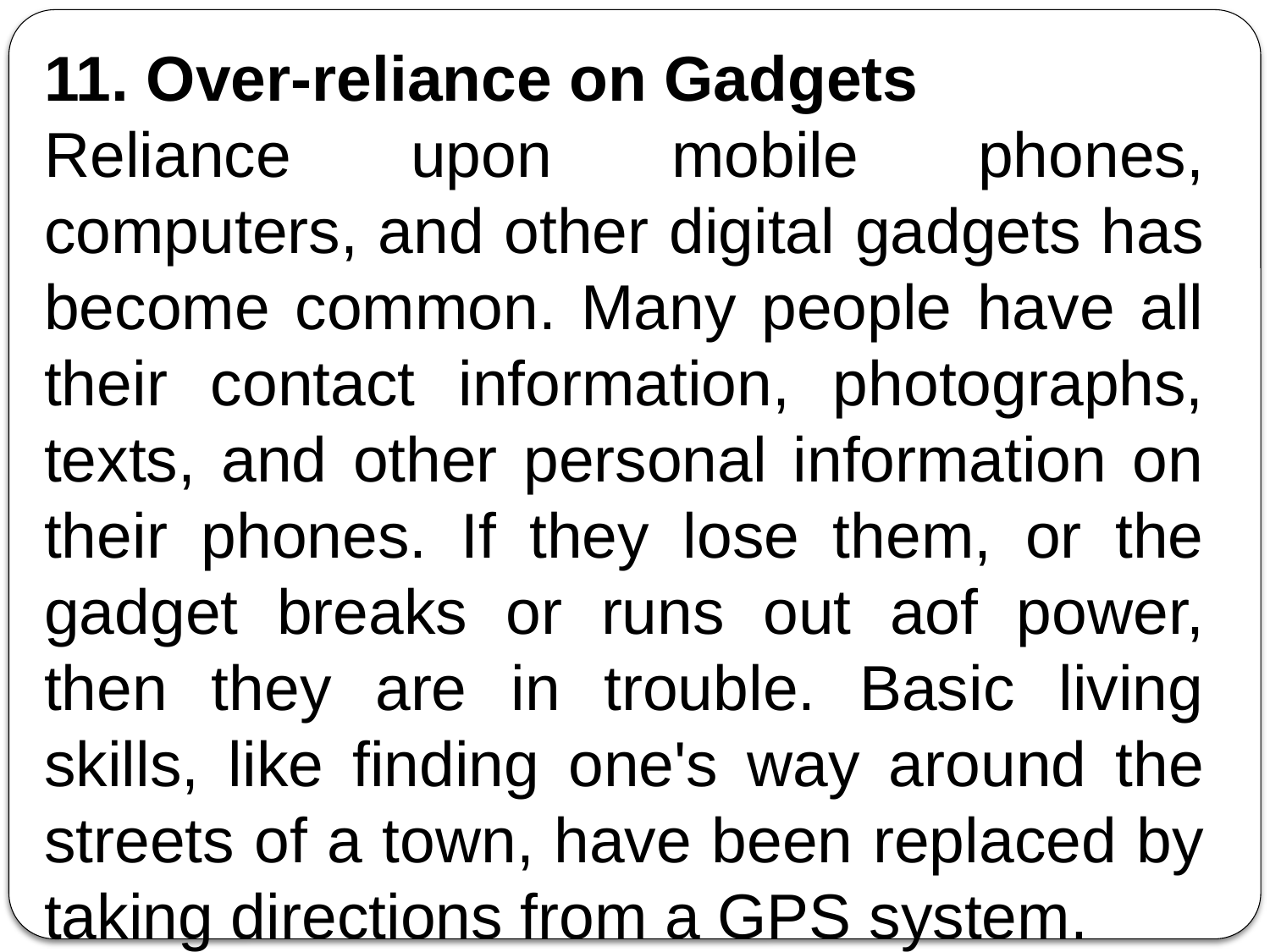

11. Over-reliance on Gadgets
Reliance upon mobile phones, computers, and other digital gadgets has become common. Many people have all their contact information, photographs, texts, and other personal information on their phones. If they lose them, or the gadget breaks or runs out aof power, then they are in trouble. Basic living skills, like finding one's way around the streets of a town, have been replaced by taking directions from a GPS system.